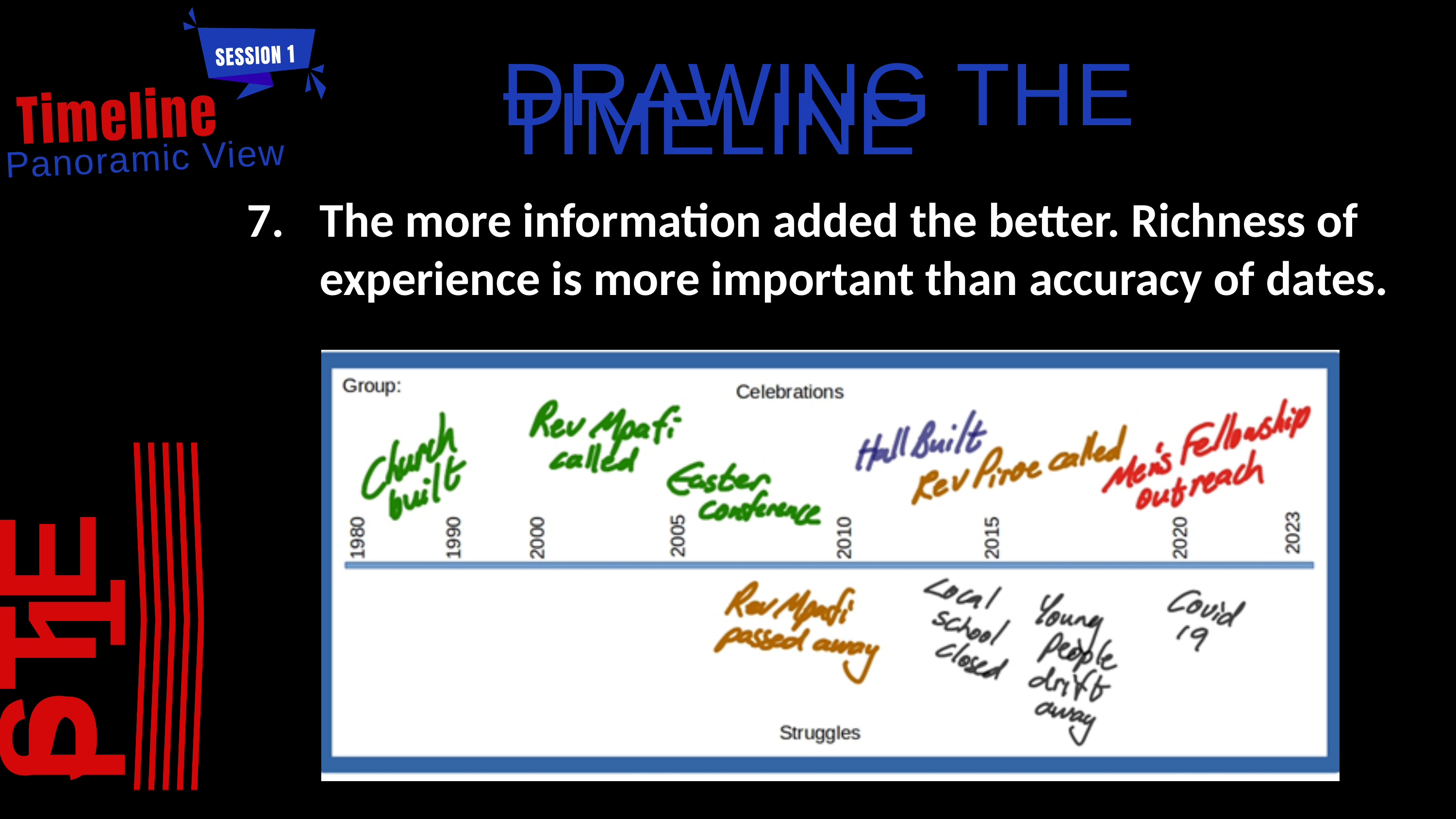

SESSION 1

Timeline
A Panoramic View
TIMELINE COMMENTARY
DRAWING THE TIMELINE
The more information added the better. Richness of experience is more important than accuracy of dates.

STEP 1

STEP 2